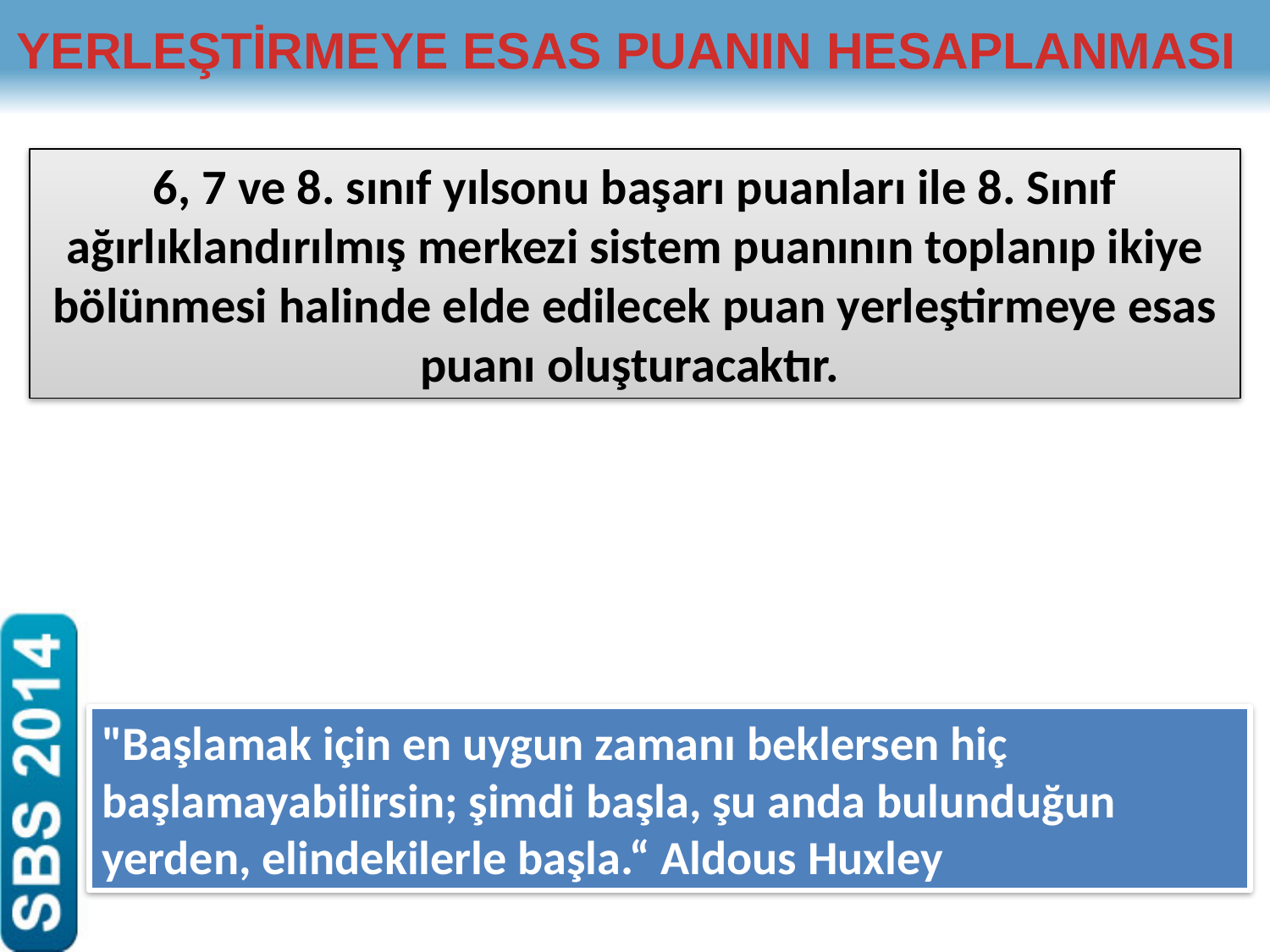

YERLEŞTİRMEYE ESAS PUANIN HESAPLANMASI
6, 7 ve 8. sınıf yılsonu başarı puanları ile 8. Sınıf ağırlıklandırılmış merkezi sistem puanının toplanıp ikiye bölünmesi halinde elde edilecek puan yerleştirmeye esas puanı oluşturacaktır.
"Başlamak için en uygun zamanı beklersen hiç başlamayabilirsin; şimdi başla, şu anda bulunduğun yerden, elindekilerle başla.“ Aldous Huxley